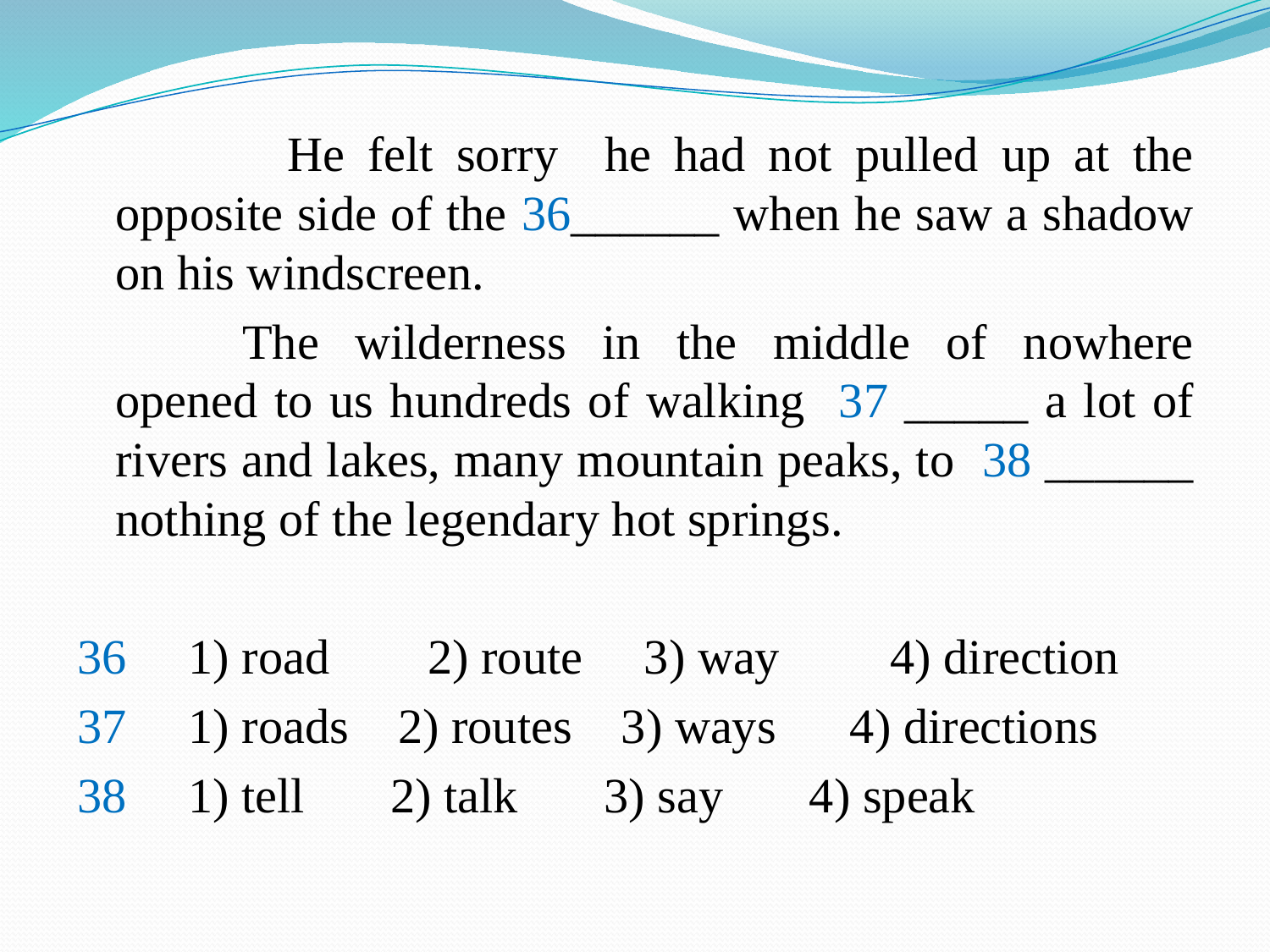

#
  		 He felt sorry  he had not pulled up at the opposite side of the 36______ when he saw a shadow on his windscreen.
		The wilderness in the middle of nowhere opened to us hundreds of walking  37 _____ a lot of rivers and lakes, many mountain peaks, to  38 ______ nothing of the legendary hot springs.

36     1) road        2) route     3) way         4) direction
37     1) roads    2) routes    3) ways      4) directions
38     1) tell       2) talk       3) say       4) speak